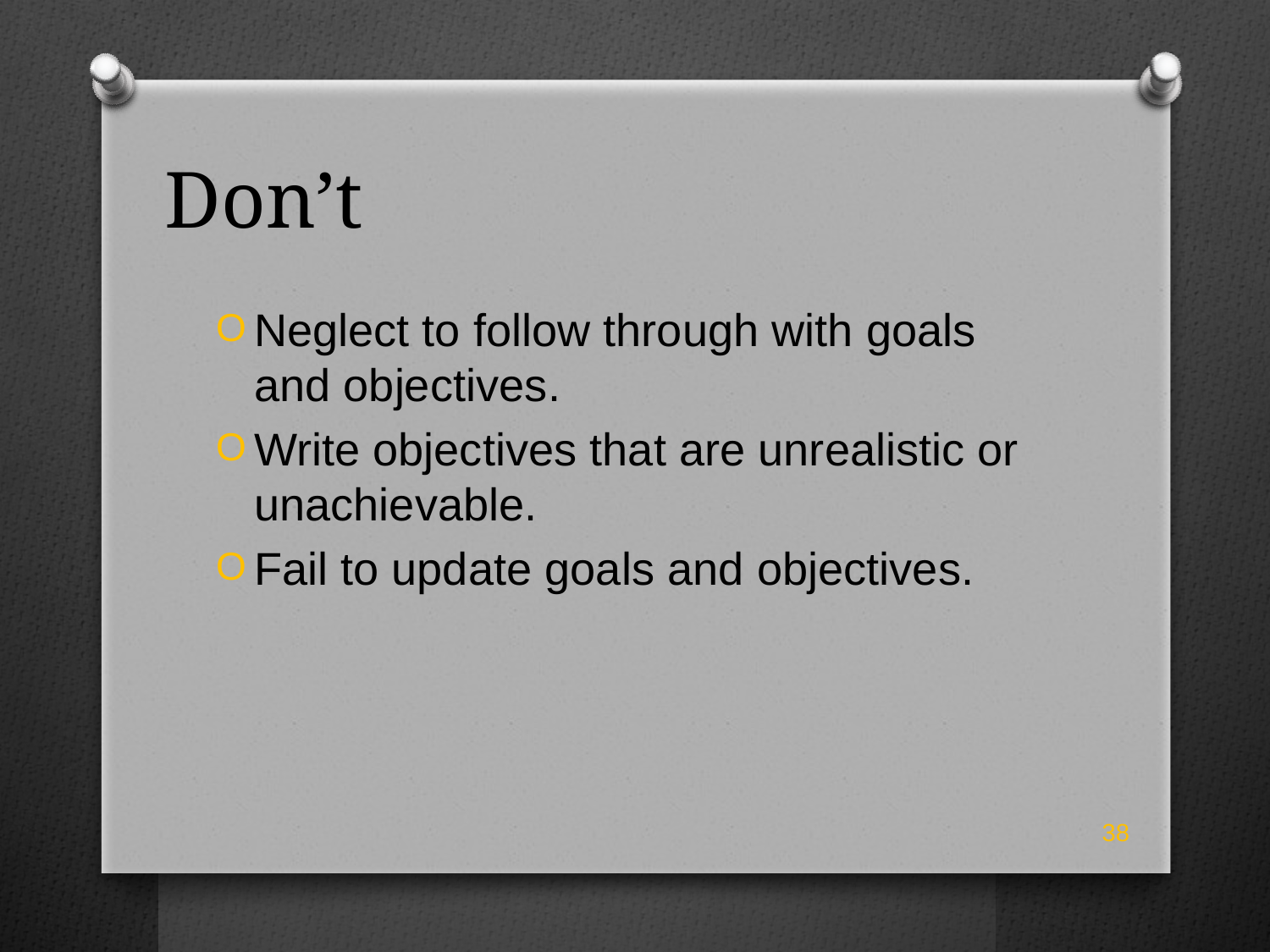

# Don’t
Neglect to follow through with goals and objectives.
Write objectives that are unrealistic or unachievable.
Fail to update goals and objectives.
38